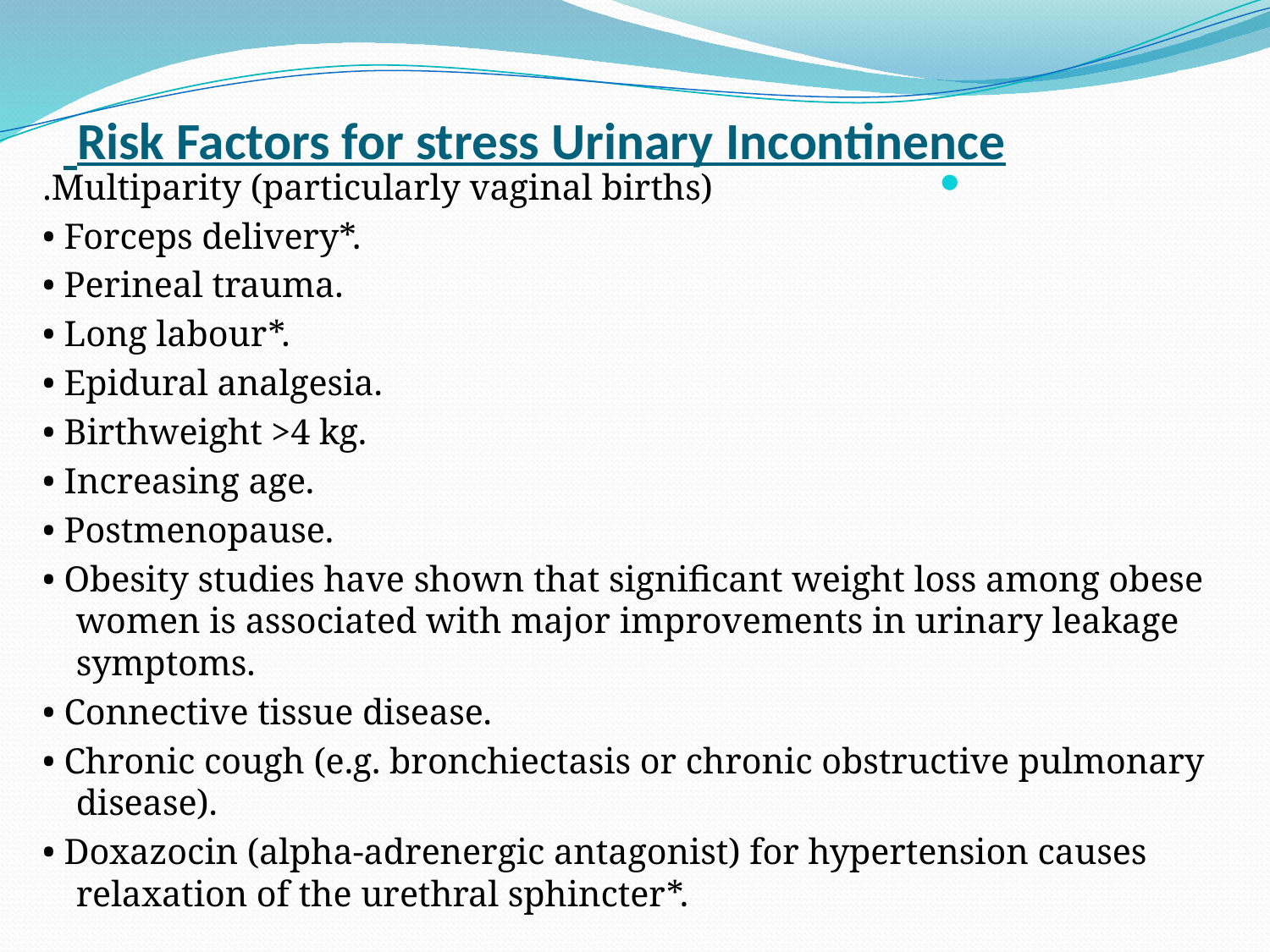

# Risk Factors for stress Urinary Incontinence
   Multiparity (particularly vaginal births).
• Forceps delivery*.
• Perineal trauma.
• Long labour*.
• Epidural analgesia.
• Birthweight >4 kg.
• Increasing age.
• Postmenopause.
• Obesity studies have shown that significant weight loss among obese women is associated with major improvements in urinary leakage symptoms.
• Connective tissue disease.
• Chronic cough (e.g. bronchiectasis or chronic obstructive pulmonary disease).
• Doxazocin (alpha-adrenergic antagonist) for hypertension causes relaxation of the urethral sphincter*.